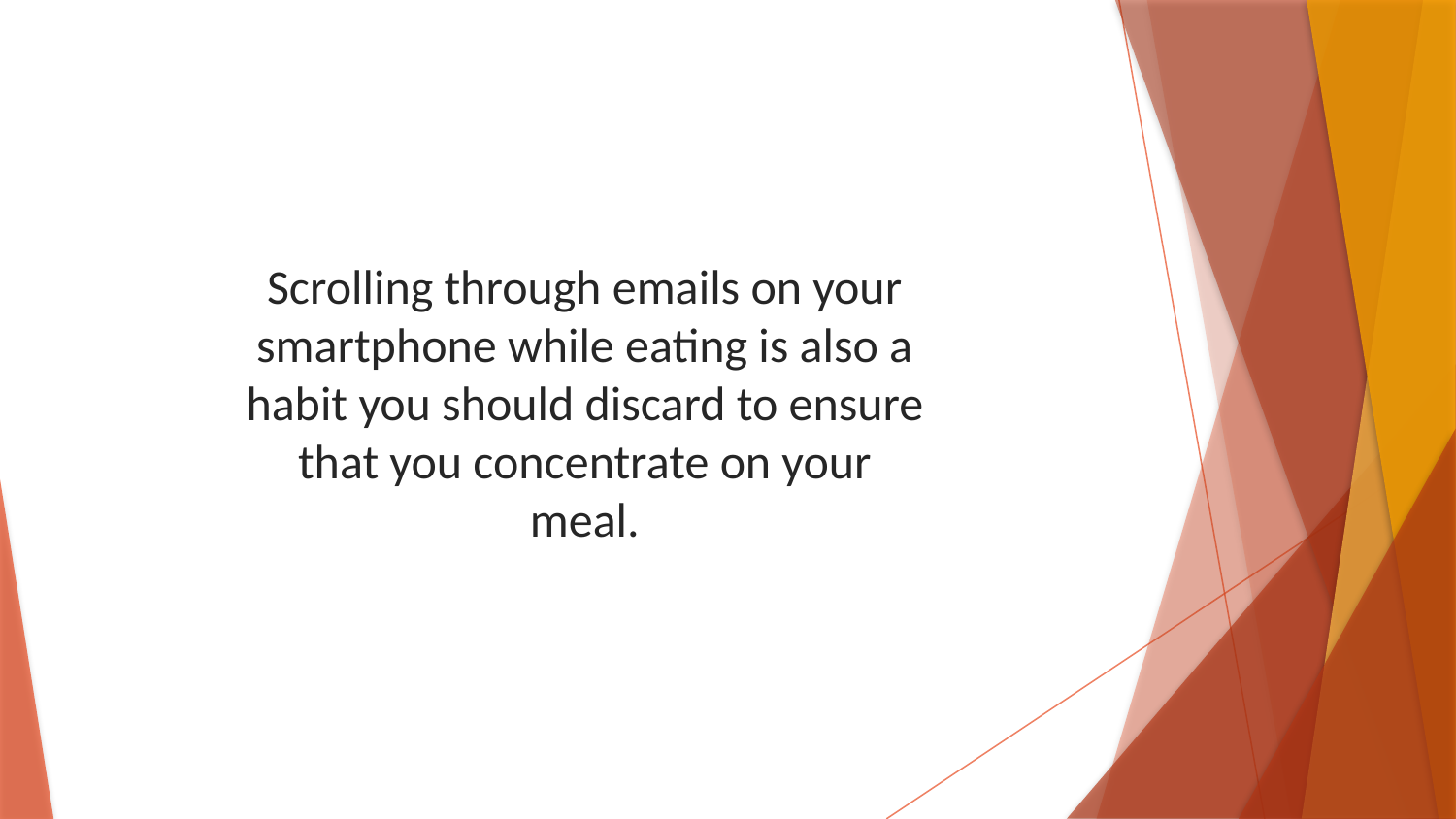

Scrolling through emails on your smartphone while eating is also a habit you should discard to ensure that you concentrate on your meal.